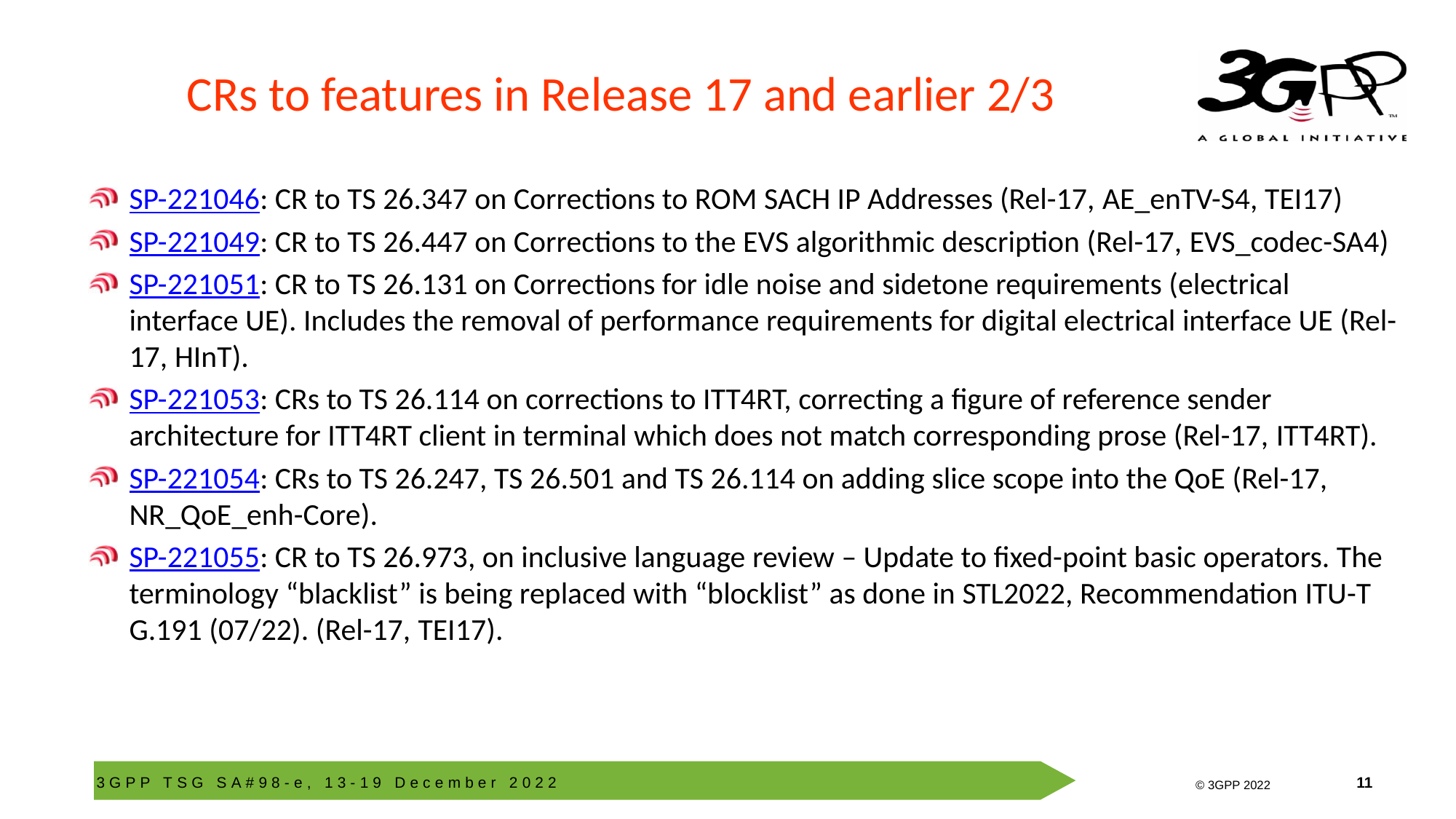

# CRs to features in Release 17 and earlier 2/3
SP-221046: CR to TS 26.347 on Corrections to ROM SACH IP Addresses (Rel-17, AE_enTV-S4, TEI17)
SP-221049: CR to TS 26.447 on Corrections to the EVS algorithmic description (Rel-17, EVS_codec-SA4)
SP-221051: CR to TS 26.131 on Corrections for idle noise and sidetone requirements (electrical interface UE). Includes the removal of performance requirements for digital electrical interface UE (Rel-17, HInT).
SP-221053: CRs to TS 26.114 on corrections to ITT4RT, correcting a figure of reference sender architecture for ITT4RT client in terminal which does not match corresponding prose (Rel-17, ITT4RT).
SP-221054: CRs to TS 26.247, TS 26.501 and TS 26.114 on adding slice scope into the QoE (Rel-17, NR_QoE_enh-Core).
SP-221055: CR to TS 26.973, on inclusive language review – Update to fixed-point basic operators. The terminology “blacklist” is being replaced with “blocklist” as done in STL2022, Recommendation ITU-T G.191 (07/22). (Rel-17, TEI17).